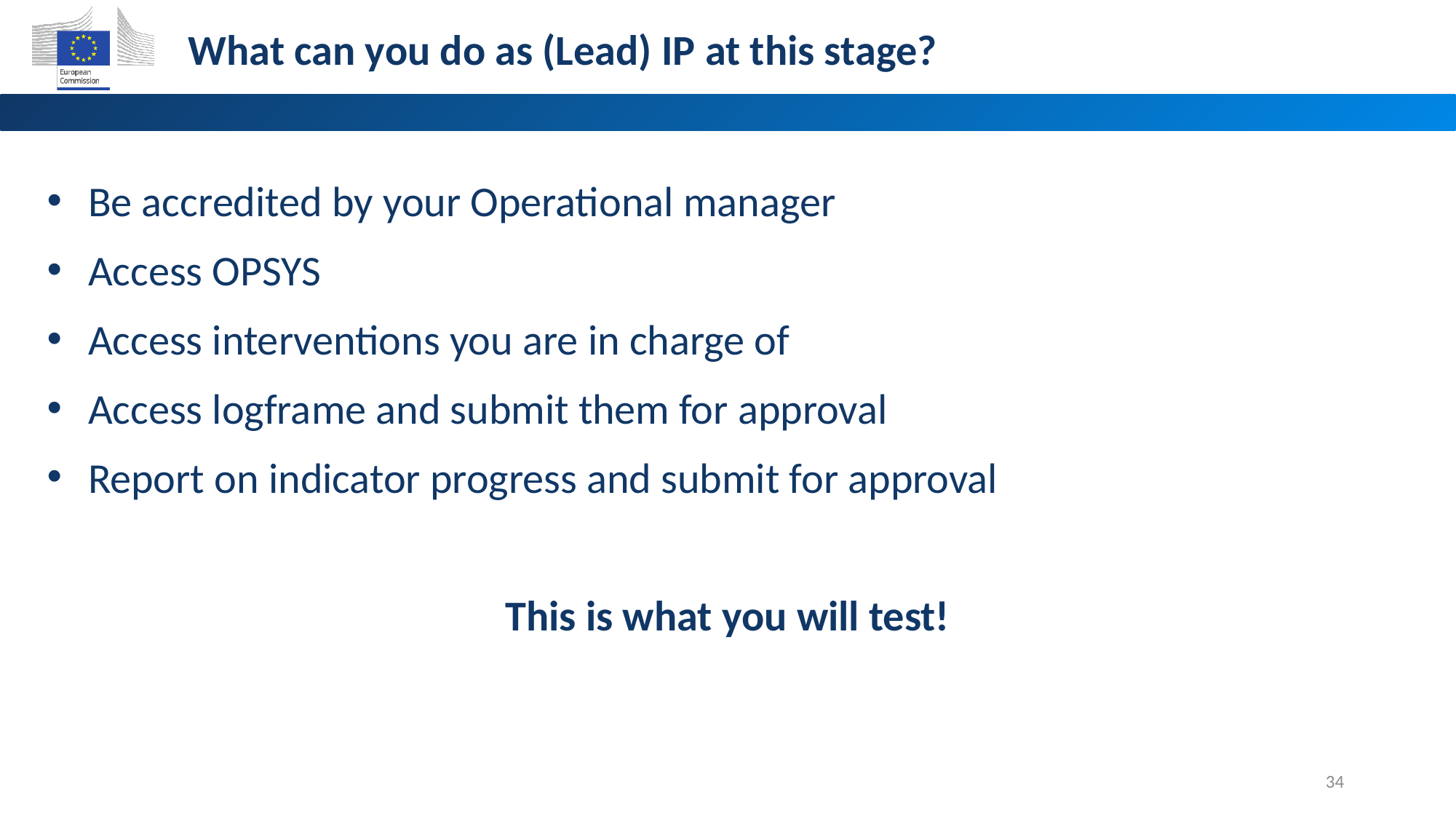

What can you do as (Lead) IP at this stage?
Be accredited by your Operational manager
Access OPSYS
Access interventions you are in charge of
Access logframe and submit them for approval
Report on indicator progress and submit for approval

This is what you will test!

34